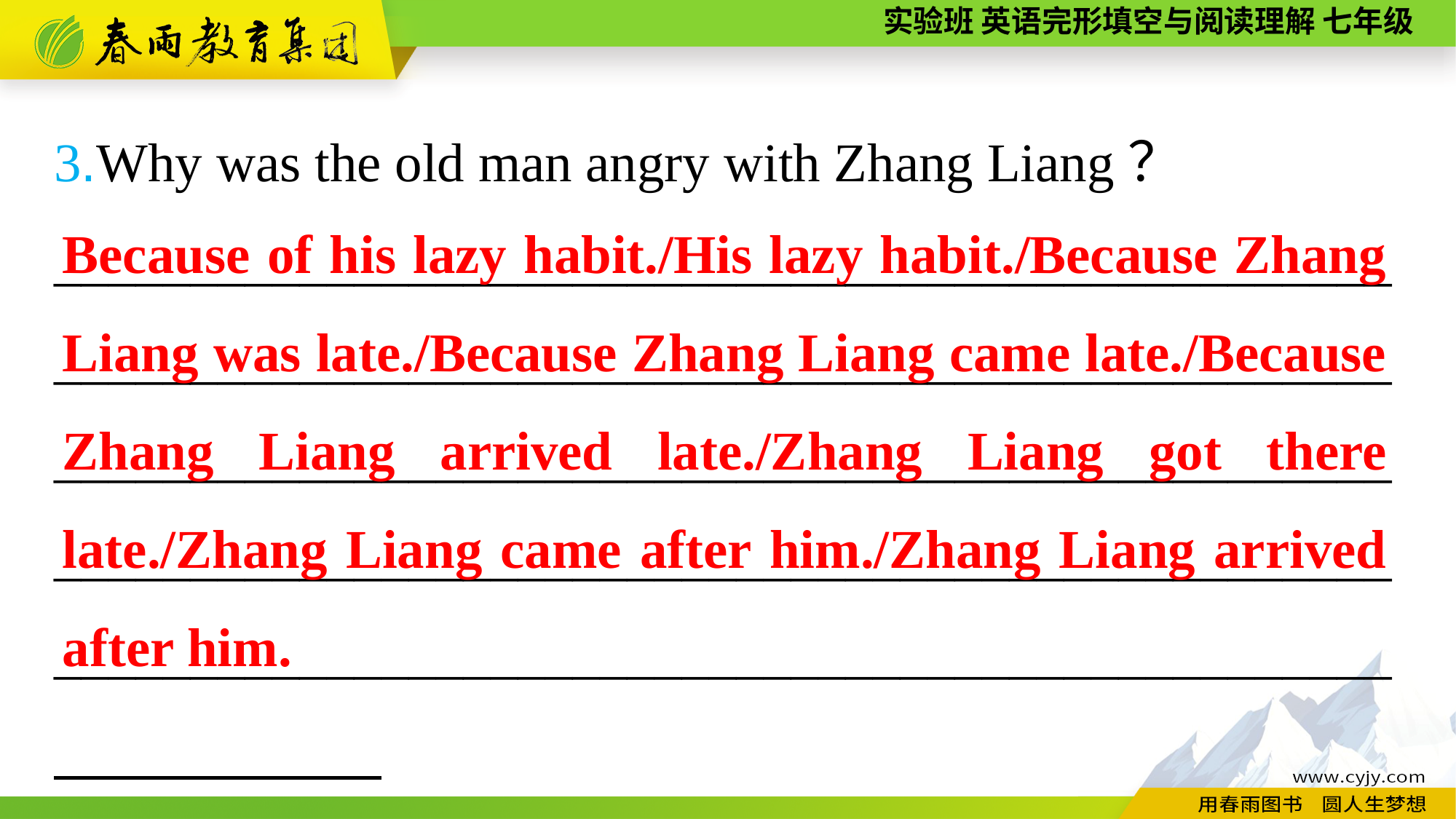

3.Why was the old man angry with Zhang Liang？
_________________________________________________ _________________________________________________ _________________________________________________ _________________________________________________ _________________________________________________
Because of his lazy habit./His lazy habit./Because Zhang Liang was late./Because Zhang Liang came late./Because Zhang Liang arrived late./Zhang Liang got there late./Zhang Liang came after him./Zhang Liang arrived after him.